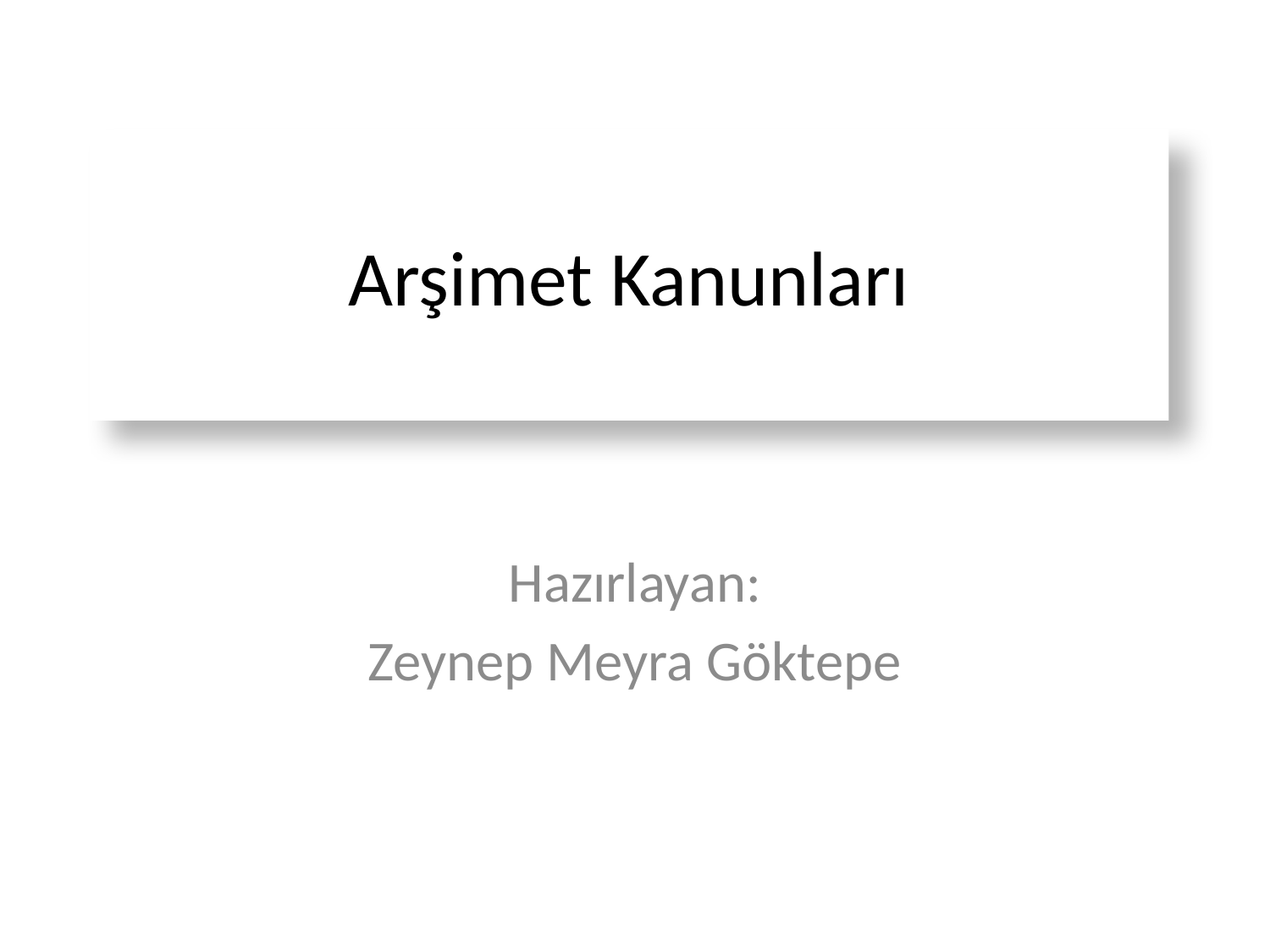

# Arşimet Kanunları
Hazırlayan:
Zeynep Meyra Göktepe